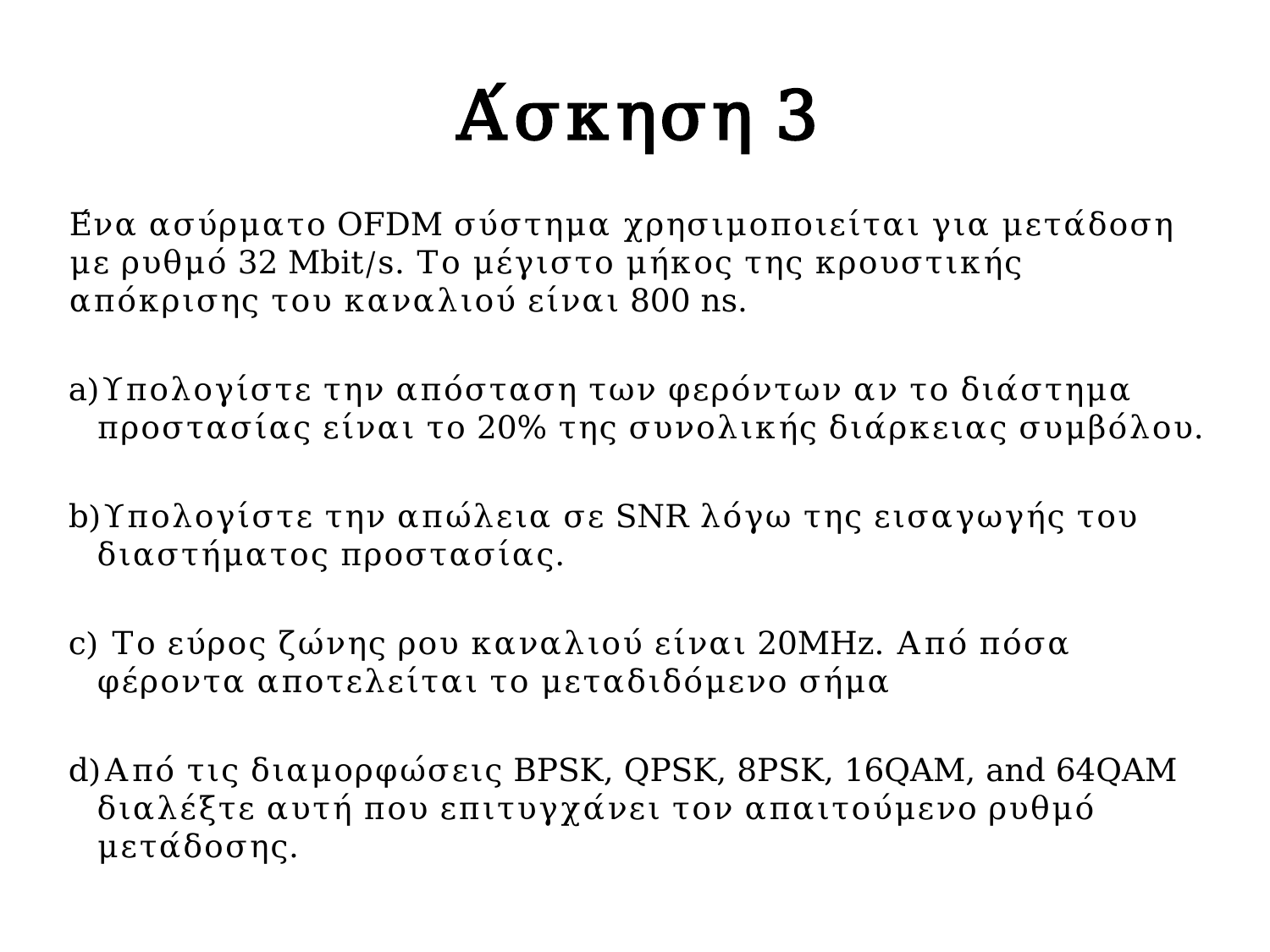

# Άσκηση 3
Ένα ασύρματο OFDM σύστημα χρησιμοποιείται για μετάδοση με ρυθμό 32 Mbit/s. Το μέγιστο μήκος της κρουστικής απόκρισης του καναλιού είναι 800 ns.

Υπολογίστε την απόσταση των φερόντων αν το διάστημα προστασίας είναι το 20% της συνολικής διάρκειας συμβόλου.

Υπολογίστε την απώλεια σε SNR λόγω της εισαγωγής του διαστήματος προστασίας.

 Το εύρος ζώνης ρου καναλιού είναι 20MHz. Από πόσα φέροντα αποτελείται το μεταδιδόμενο σήμα

Από τις διαμορφώσεις BPSK, QPSK, 8PSK, 16QAM, and 64QAM διαλέξτε αυτή που επιτυγχάνει τον απαιτούμενο ρυθμό μετάδοσης.